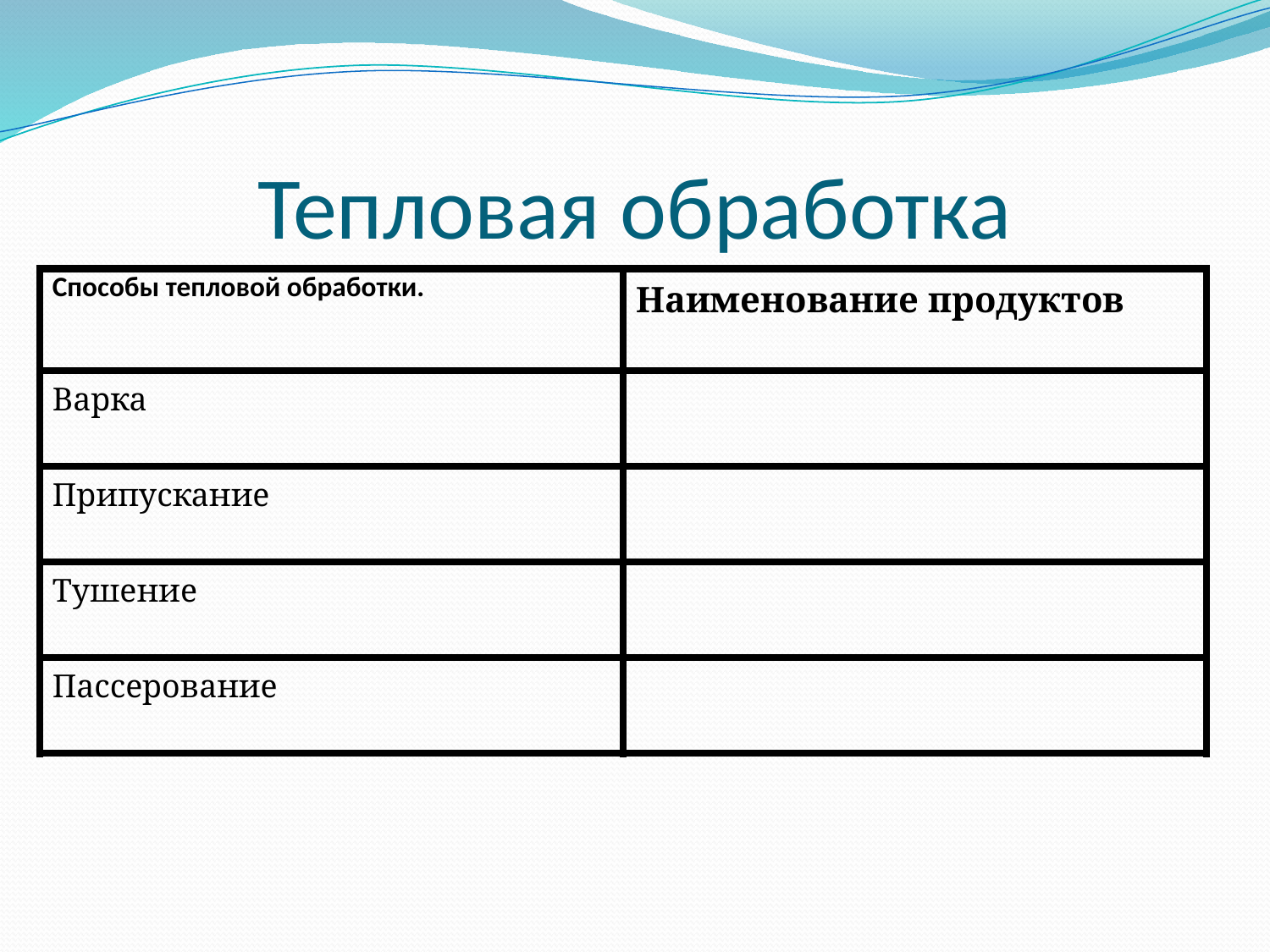

# Тепловая обработка
| Способы тепловой обработки. | Наименование продуктов |
| --- | --- |
| Варка |  |
| Припускание |  |
| Тушение |  |
| Пассерование |  |